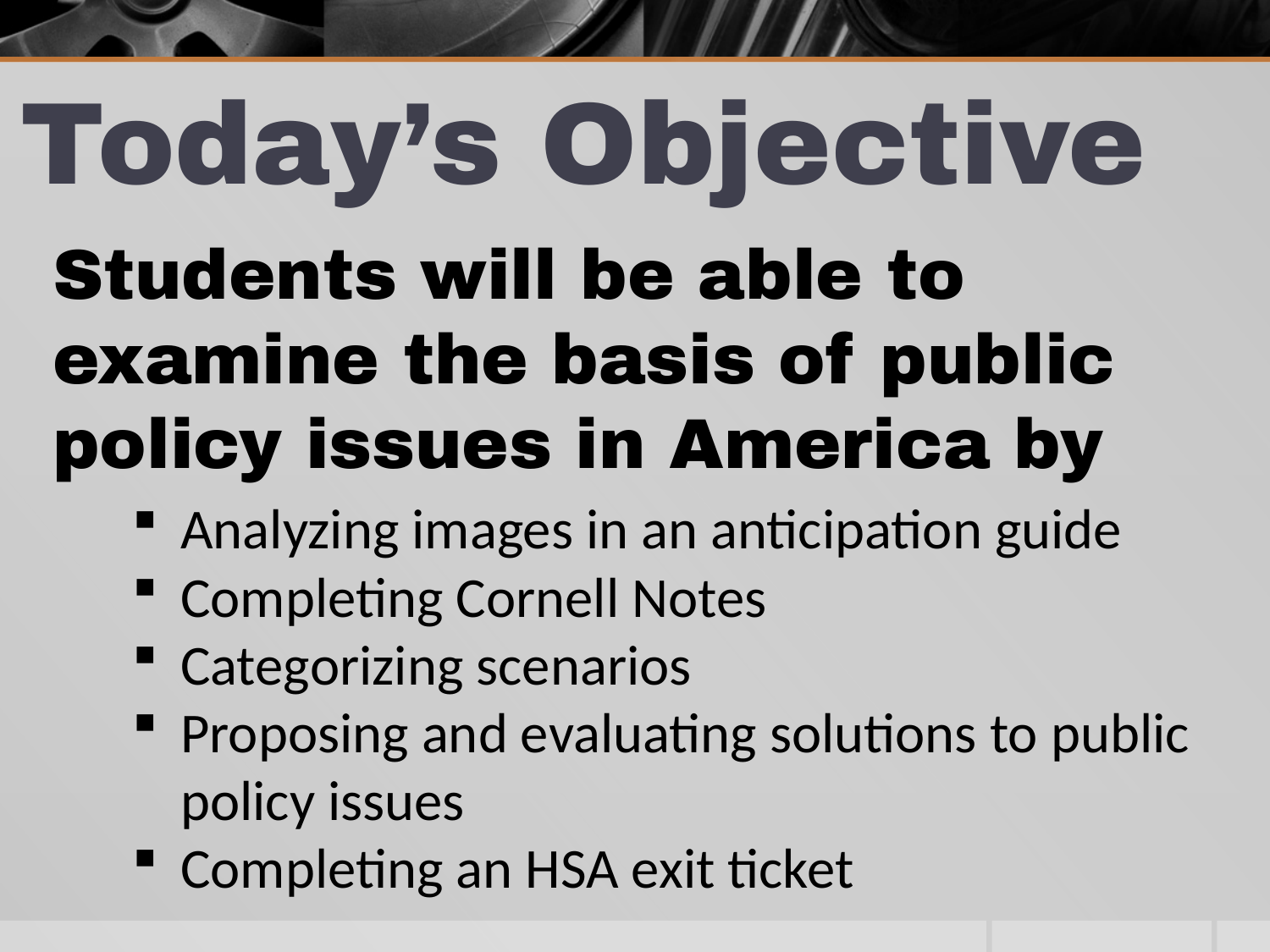

# Today’s Objective
Students will be able to examine the basis of public policy issues in America by
Analyzing images in an anticipation guide
Completing Cornell Notes
Categorizing scenarios
Proposing and evaluating solutions to public policy issues
Completing an HSA exit ticket